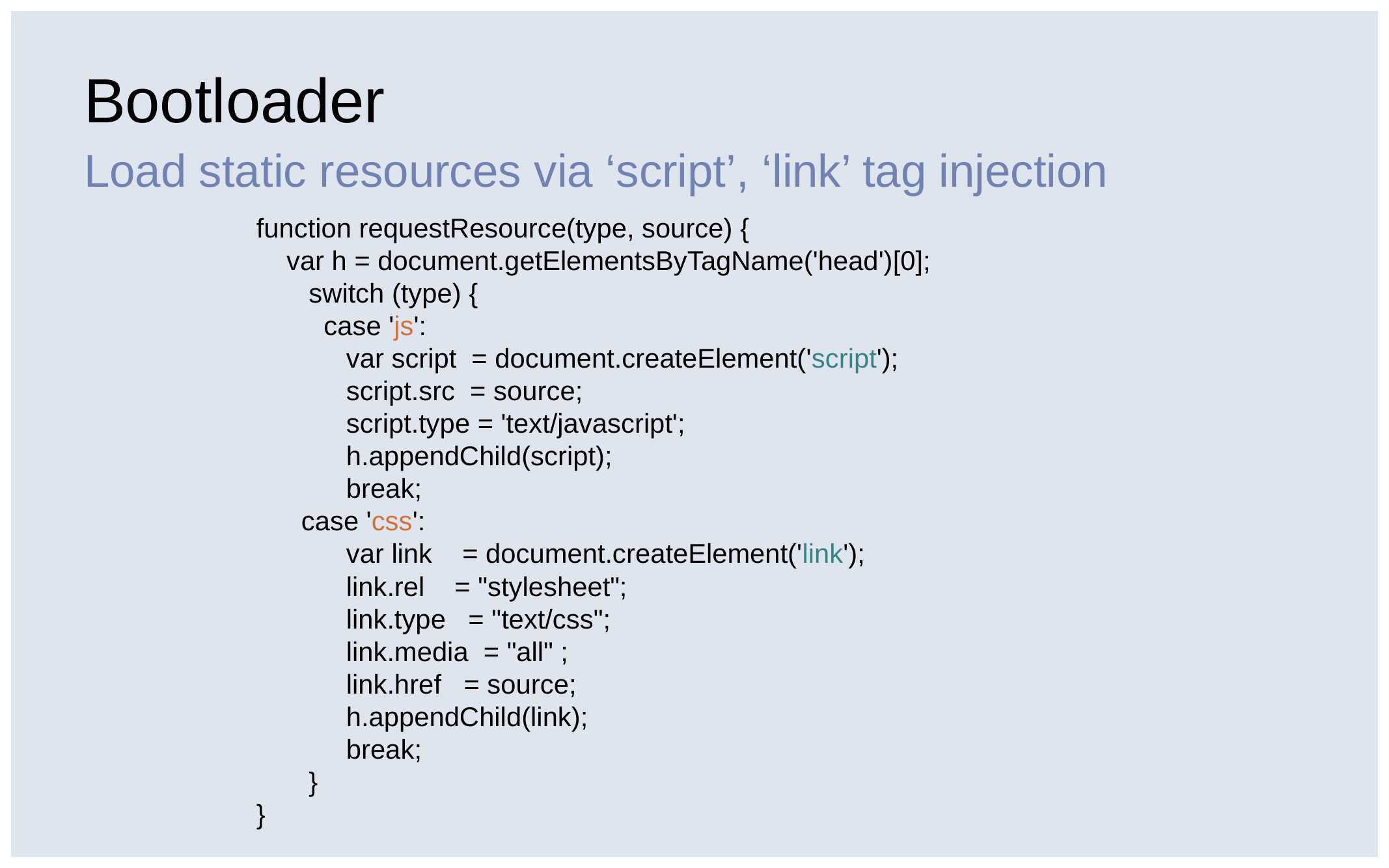

Bootloader
Load static resources via ‘script’, ‘link’ tag injection

function requestResource(type, source) {
    var h = document.getElementsByTagName('head')[0];
       switch (type) {
         case 'js':
            var script  = document.createElement('script');
            script.src  = source;
            script.type = 'text/javascript';
            h.appendChild(script);
            break;
      case 'css':
            var link    = document.createElement('link');
            link.rel    = "stylesheet";
            link.type   = "text/css";
            link.media  = "all" ;
            link.href   = source;
            h.appendChild(link);
            break;
       }
}